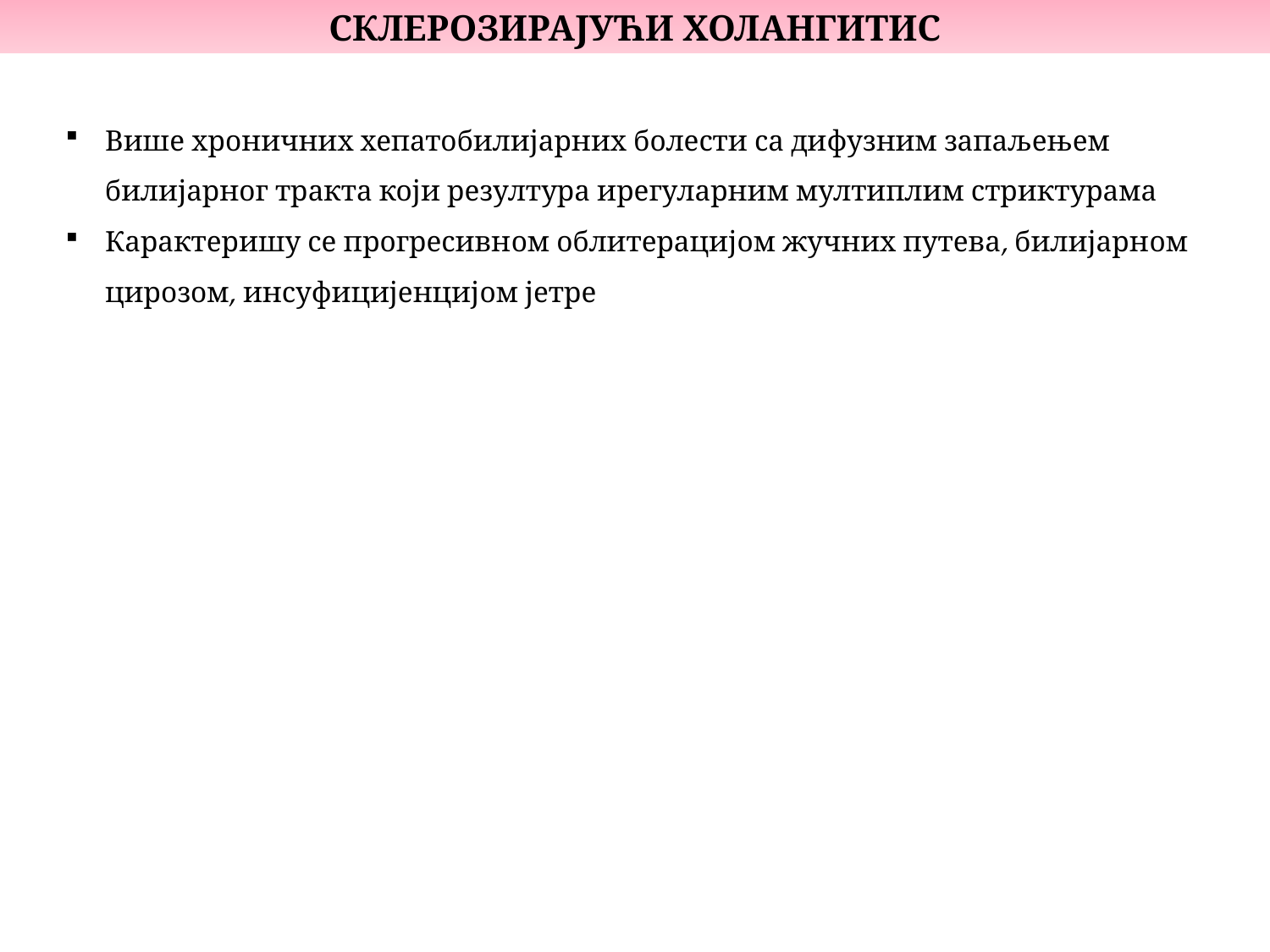

СКЛЕРОЗИРАЈУЋИ ХОЛАНГИТИС
Више хроничних хепатобилијарних болести са дифузним запаљењем билијарног тракта који резултура ирегуларним мултиплим стриктурама
Карактеришу се прогресивном облитерацијом жучних путева, билијарном цирозом, инсуфицијенцијом јетре